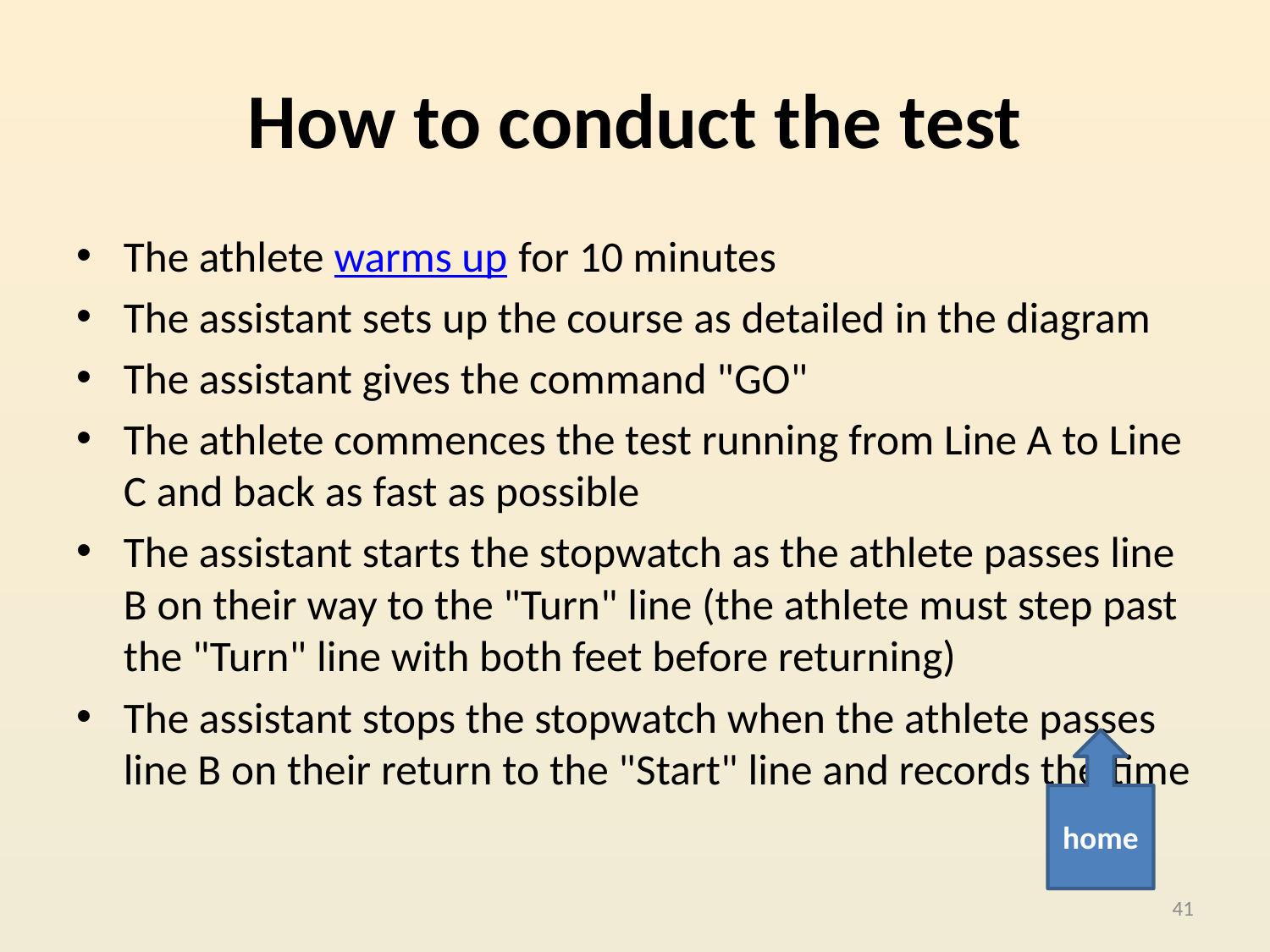

# How to conduct the test
The athlete warms up for 10 minutes
The assistant sets up the course as detailed in the diagram
The assistant gives the command "GO"
The athlete commences the test running from Line A to Line C and back as fast as possible
The assistant starts the stopwatch as the athlete passes line B on their way to the "Turn" line (the athlete must step past the "Turn" line with both feet before returning)
The assistant stops the stopwatch when the athlete passes line B on their return to the "Start" line and records the time
home
41